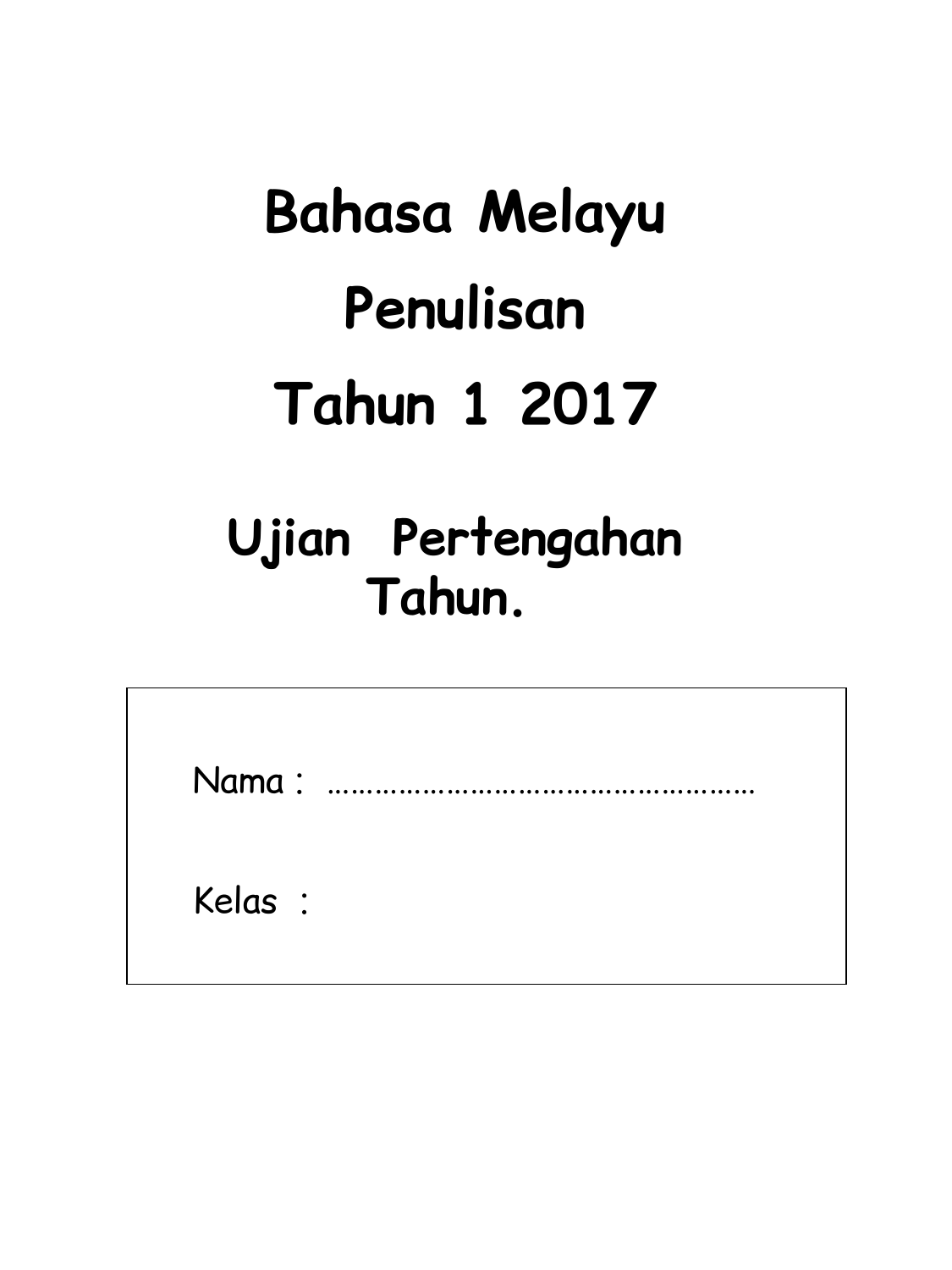

Bahasa Melayu
Penulisan
Tahun 1 2017
Ujian  Pertengahan Tahun.

Nama :  ………………………………………………

Kelas  :